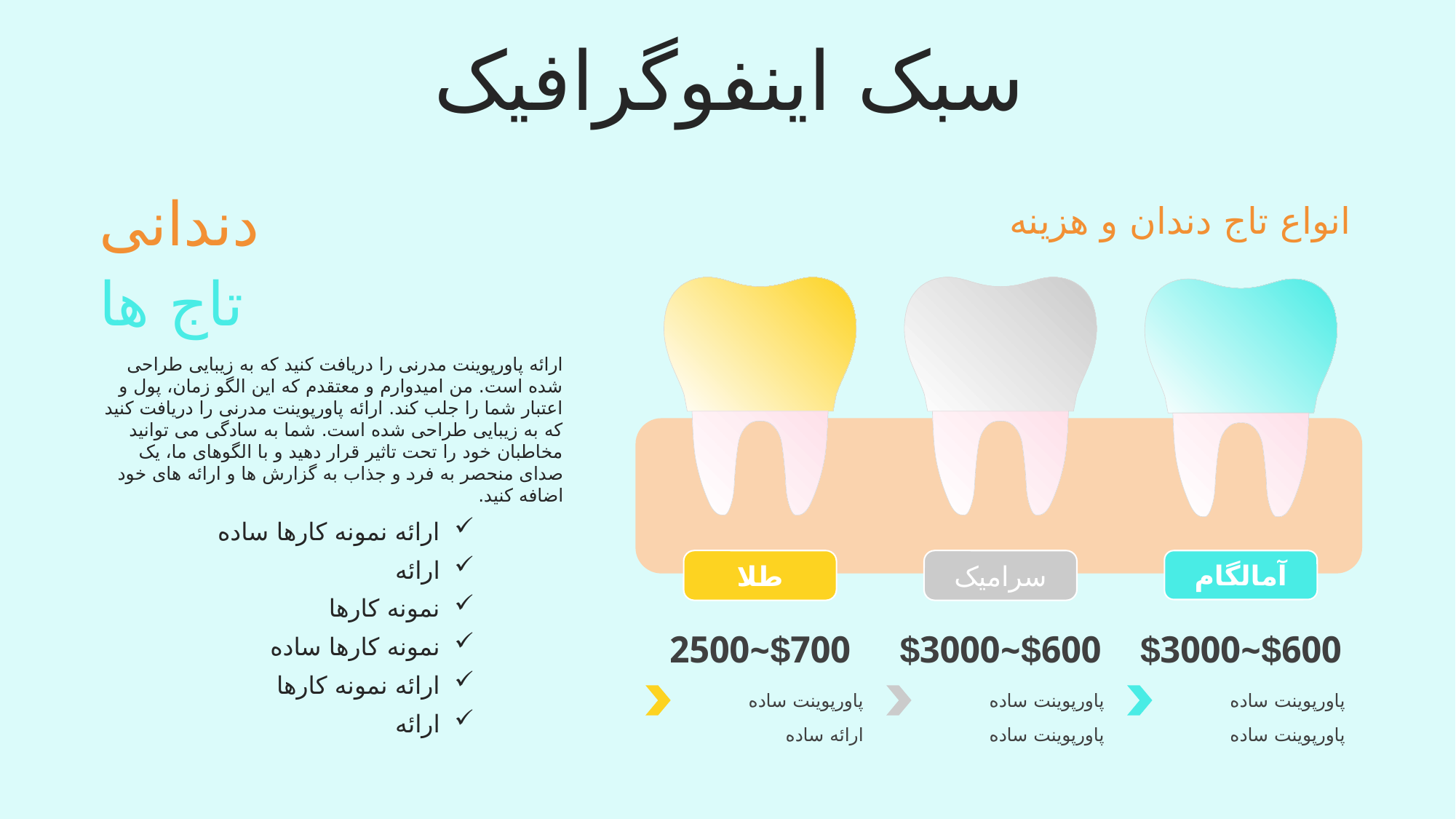

سبک اینفوگرافیک
دندانی
انواع تاج دندان و هزینه
تاج ها

ارائه پاورپوینت مدرنی را دریافت کنید که به زیبایی طراحی شده است. من امیدوارم و معتقدم که این الگو زمان، پول و اعتبار شما را جلب کند. ارائه پاورپوینت مدرنی را دریافت کنید که به زیبایی طراحی شده است. شما به سادگی می توانید مخاطبان خود را تحت تاثیر قرار دهید و با الگوهای ما، یک صدای منحصر به فرد و جذاب به گزارش ها و ارائه های خود اضافه کنید.

ارائه نمونه کارها ساده
طلا
سرامیک
آمالگام
ارائه
نمونه کارها
$700~2500
$600~$3000
$600~$3000
نمونه کارها ساده
ارائه نمونه کارها
پاورپوینت ساده

ارائه ساده
پاورپوینت ساده

پاورپوینت ساده
پاورپوینت ساده

پاورپوینت ساده
ارائه